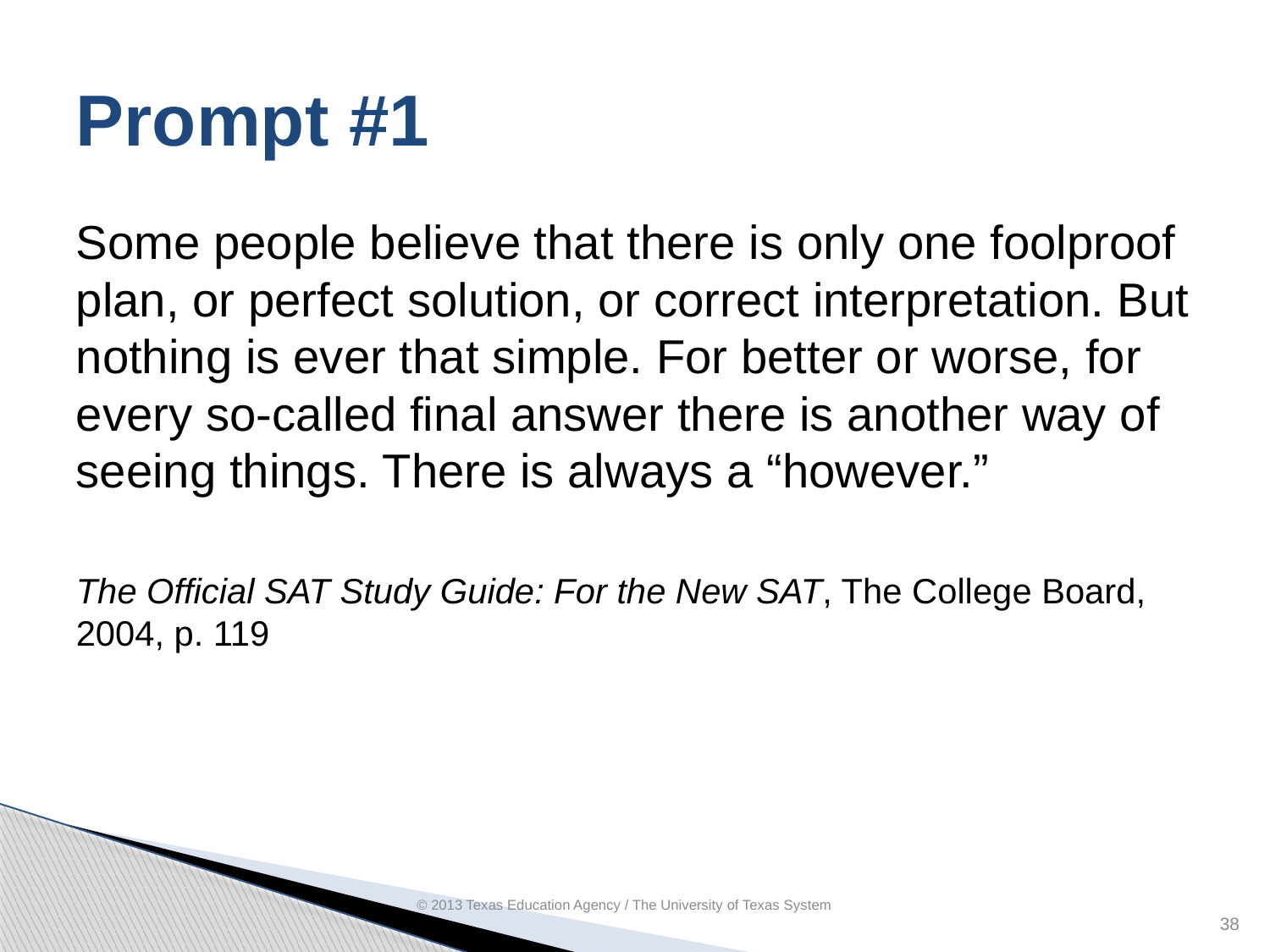

# Prompt #1
Some people believe that there is only one foolproof plan, or perfect solution, or correct interpretation. But nothing is ever that simple. For better or worse, for every so-called final answer there is another way of seeing things. There is always a “however.”

The Official SAT Study Guide: For the New SAT, The College Board, 2004, p. 119
© 2013 Texas Education Agency / The University of Texas System
38